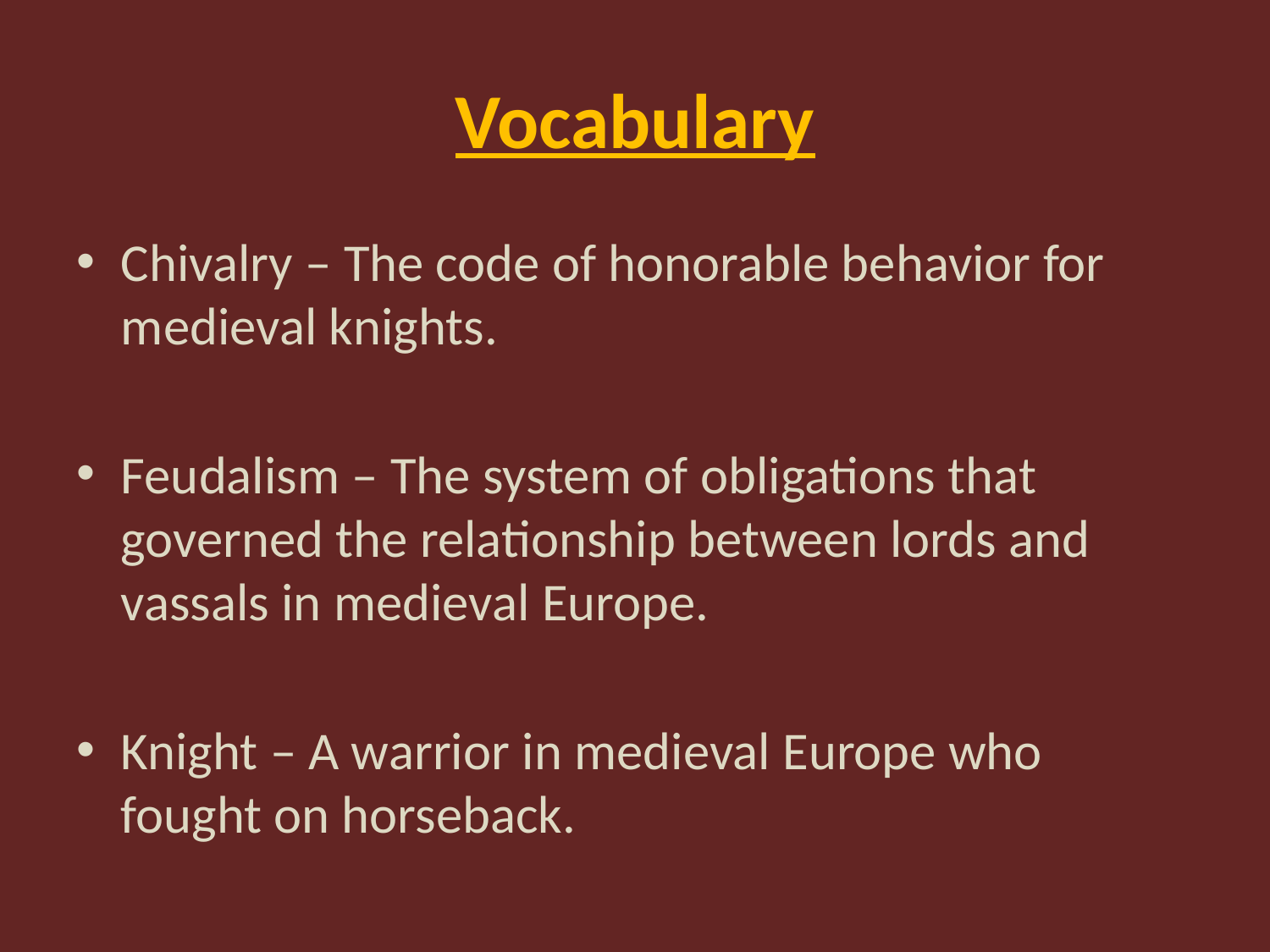

# Vocabulary
Chivalry – The code of honorable behavior for medieval knights.

Feudalism – The system of obligations that governed the relationship between lords and vassals in medieval Europe.

Knight – A warrior in medieval Europe who fought on horseback.